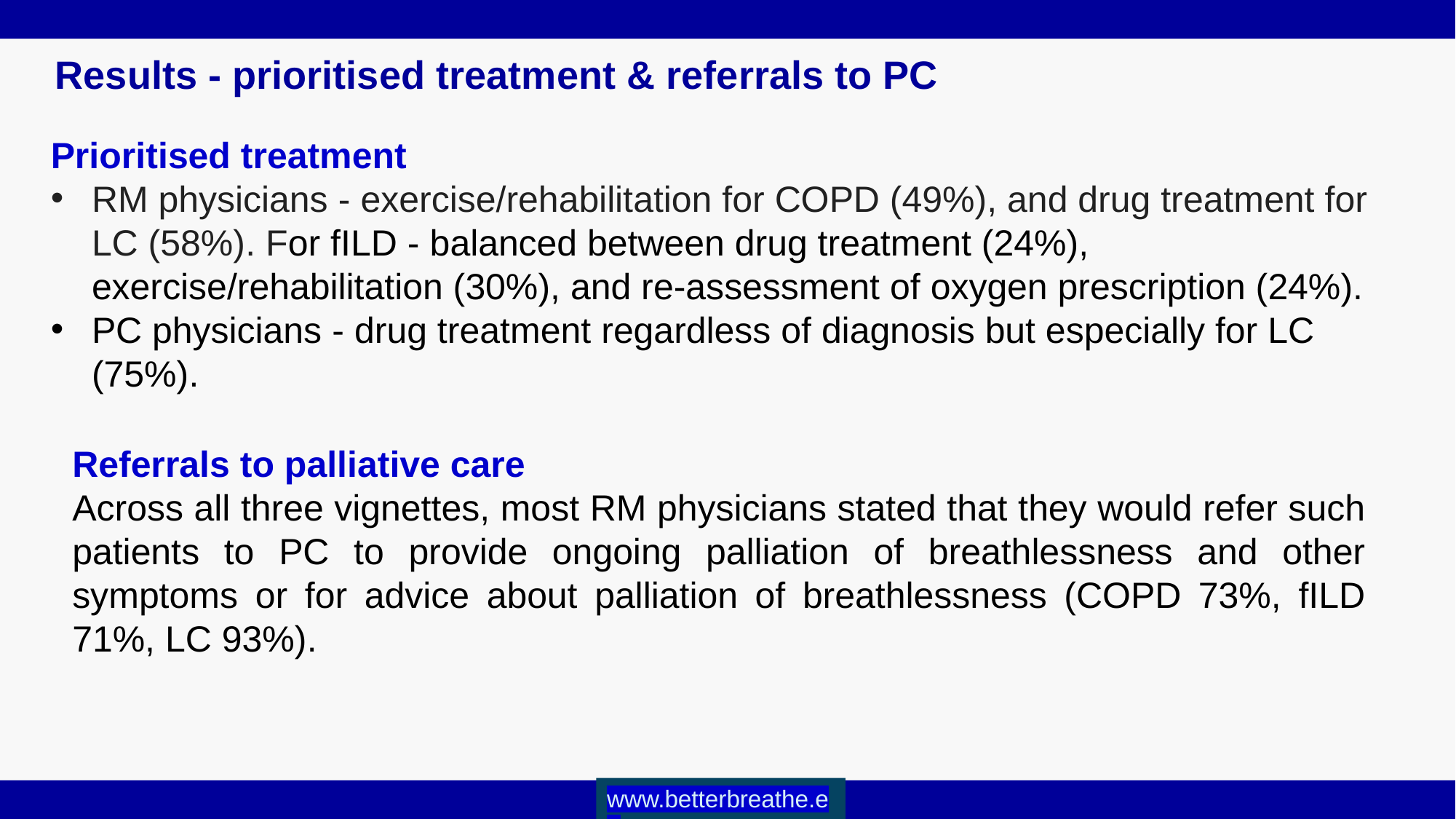

Results - prioritised treatment & referrals to PC
Prioritised treatment
RM physicians - exercise/rehabilitation for COPD (49%), and drug treatment for LC (58%). For fILD - balanced between drug treatment (24%), exercise/rehabilitation (30%), and re-assessment of oxygen prescription (24%).
PC physicians - drug treatment regardless of diagnosis but especially for LC (75%).
Referrals to palliative care
Across all three vignettes, most RM physicians stated that they would refer such patients to PC to provide ongoing palliation of breathlessness and other symptoms or for advice about palliation of breathlessness (COPD 73%, fILD 71%, LC 93%).
www.betterbreathe.eu